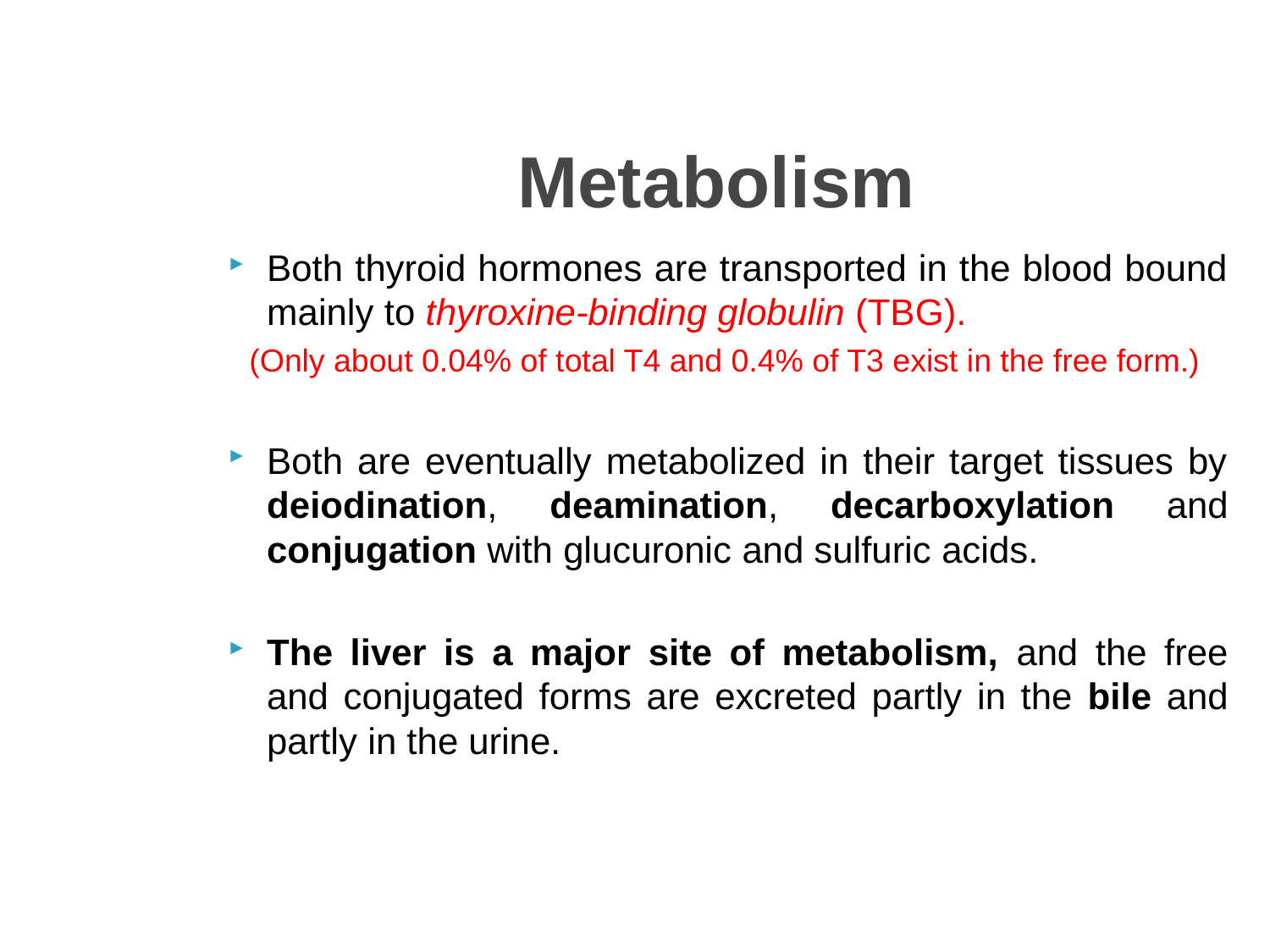

# Metabolism
Both thyroid hormones are transported in the blood bound mainly to thyroxine-binding globulin (TBG).
(Only about 0.04% of total T4 and 0.4% of T3 exist in the free form.)

Both are eventually metabolized in their target tissues by deiodination, deamination, decarboxylation and conjugation with glucuronic and sulfuric acids.

The liver is a major site of metabolism, and the free and conjugated forms are excreted partly in the bile and partly in the urine.